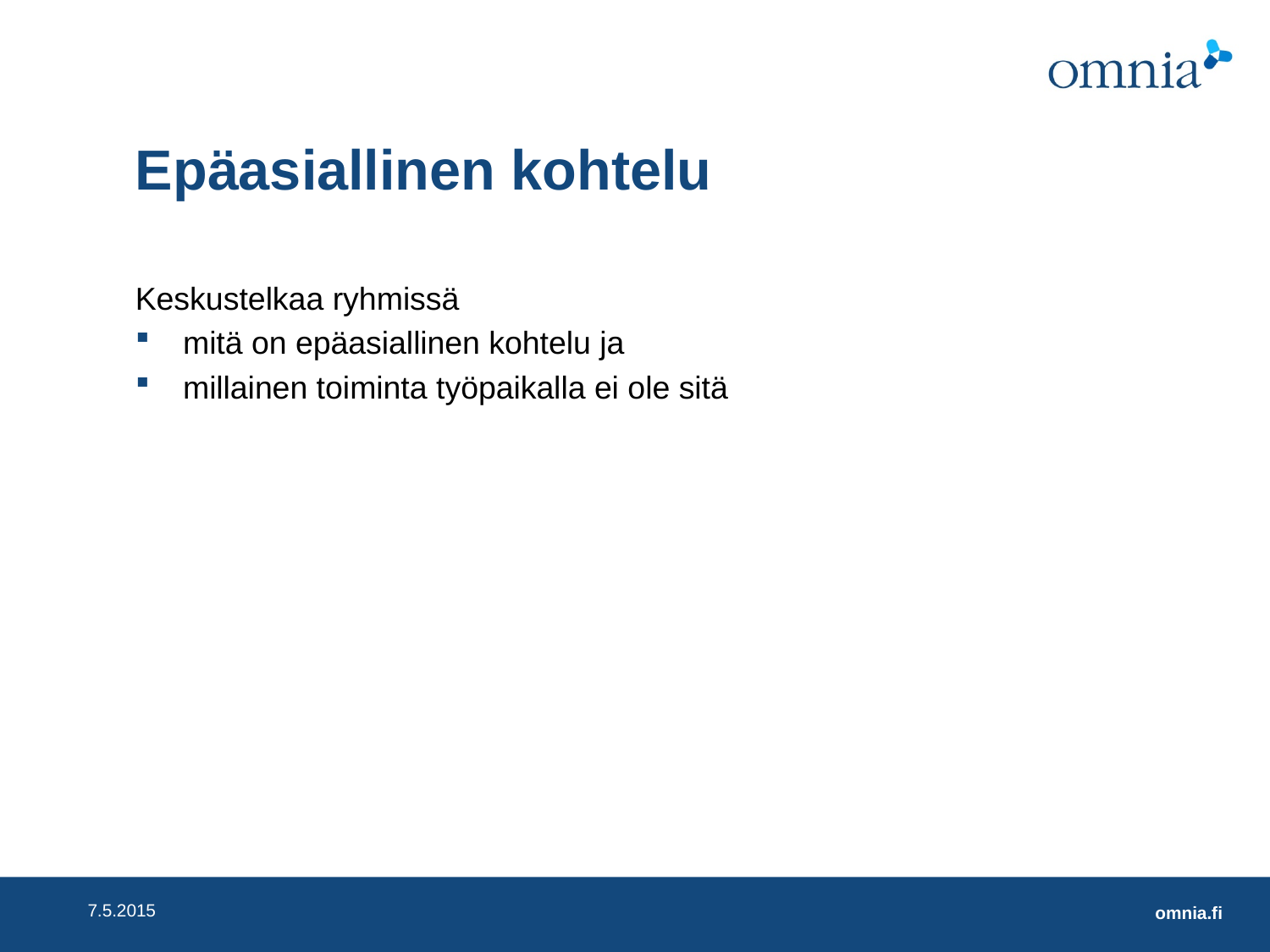

# Epäasiallinen kohtelu
Keskustelkaa ryhmissä
mitä on epäasiallinen kohtelu ja
millainen toiminta työpaikalla ei ole sitä
7.5.2015